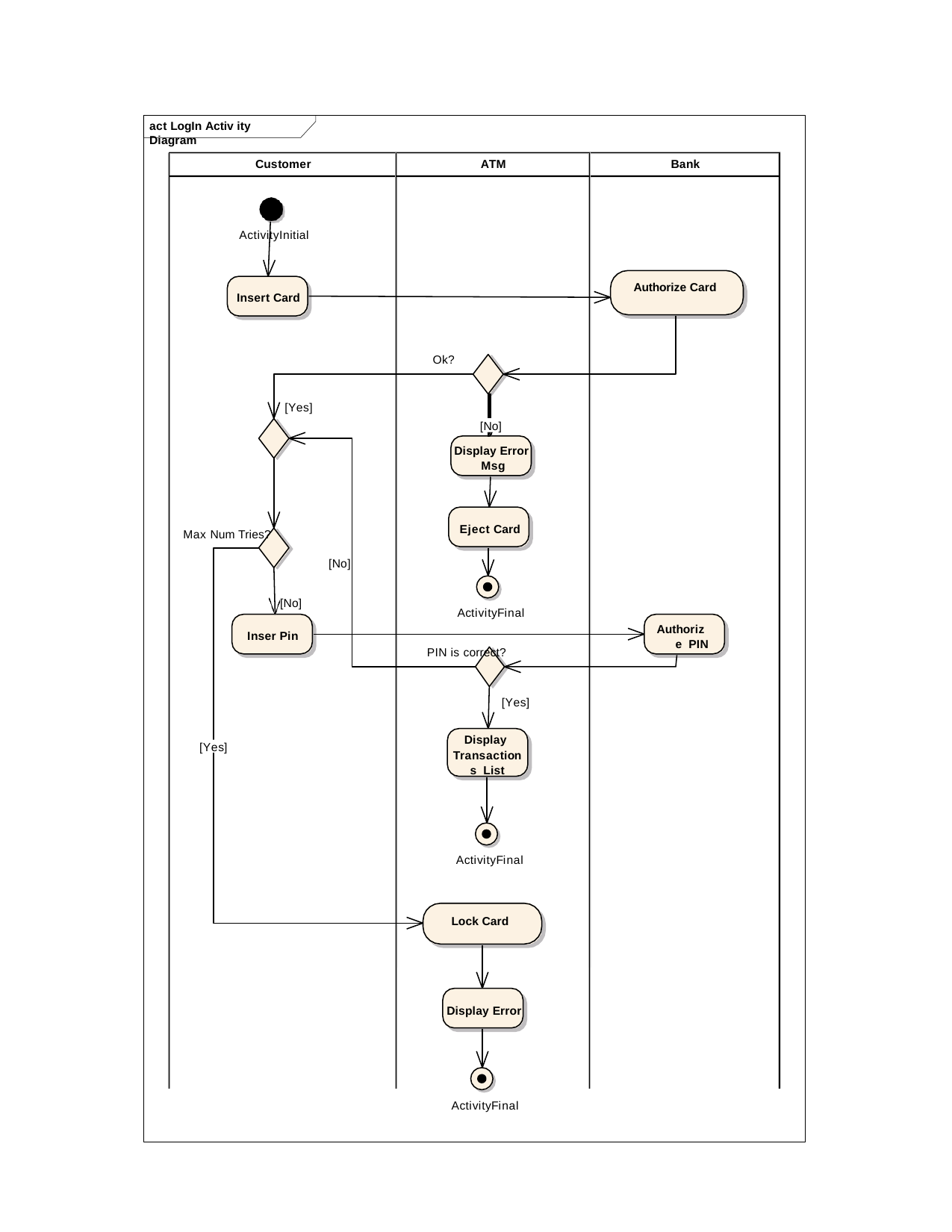

act LogIn Activ ity Diagram

Customer
ATM
Bank

ActivityInitial

Authorize Card
Insert Card

Ok?

[Yes]
[No]
Display Error  Msg

Eject Card
Max Num Tries?

[No]

[No]
ActivityFinal

Authorize  PIN
Inser Pin
PIN is correct?

[Yes]

Display  Transactions  List
[Yes]

ActivityFinal

Lock Card

Display Error

ActivityFinal